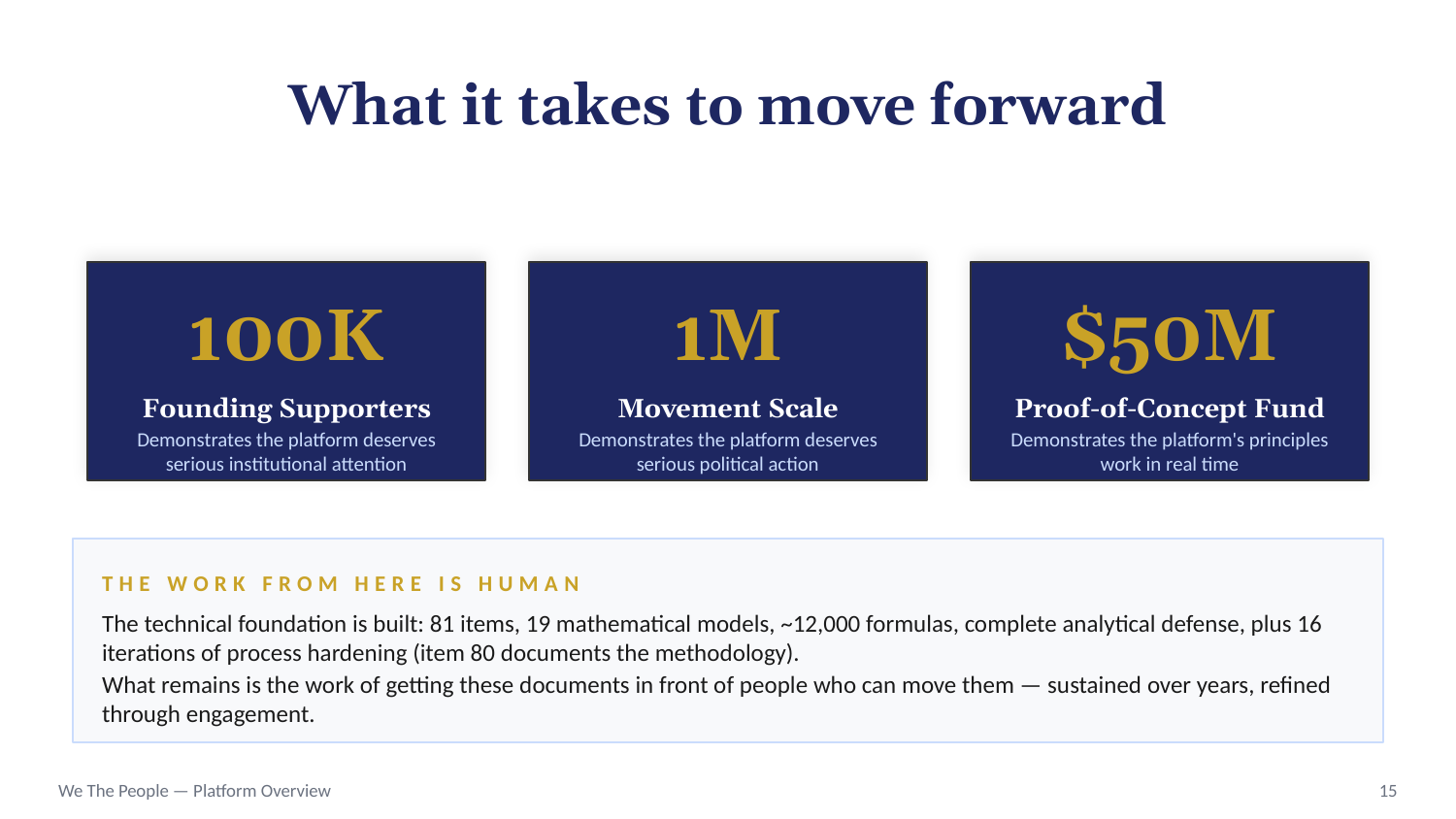

What it takes to move forward

100K
1M
$50M
Founding Supporters
Movement Scale
Proof-of-Concept Fund
Demonstrates the platform deserves serious institutional attention
Demonstrates the platform deserves serious political action
Demonstrates the platform's principles work in real time

THE WORK FROM HERE IS HUMAN
The technical foundation is built: 81 items, 19 mathematical models, ~12,000 formulas, complete analytical defense, plus 16 iterations of process hardening (item 80 documents the methodology).
What remains is the work of getting these documents in front of people who can move them — sustained over years, refined through engagement.
We The People — Platform Overview
15